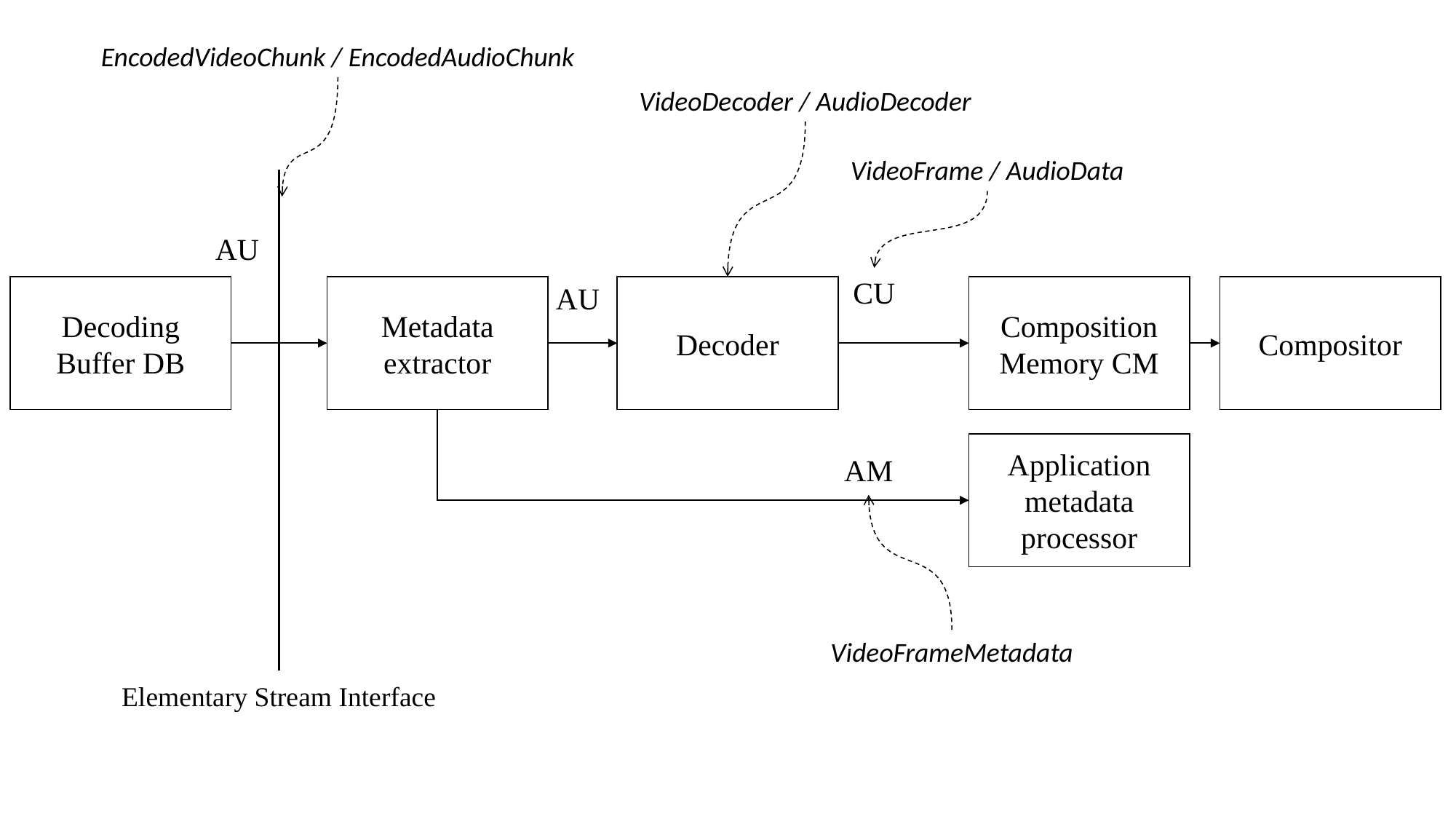

EncodedVideoChunk / EncodedAudioChunk
VideoDecoder / AudioDecoder
VideoFrame / AudioData
AU
CU
AU
Decoding Buffer DB
Metadata extractor
Decoder
Composition Memory CM
Compositor
Application metadata processor
AM
VideoFrameMetadata
Elementary Stream Interface